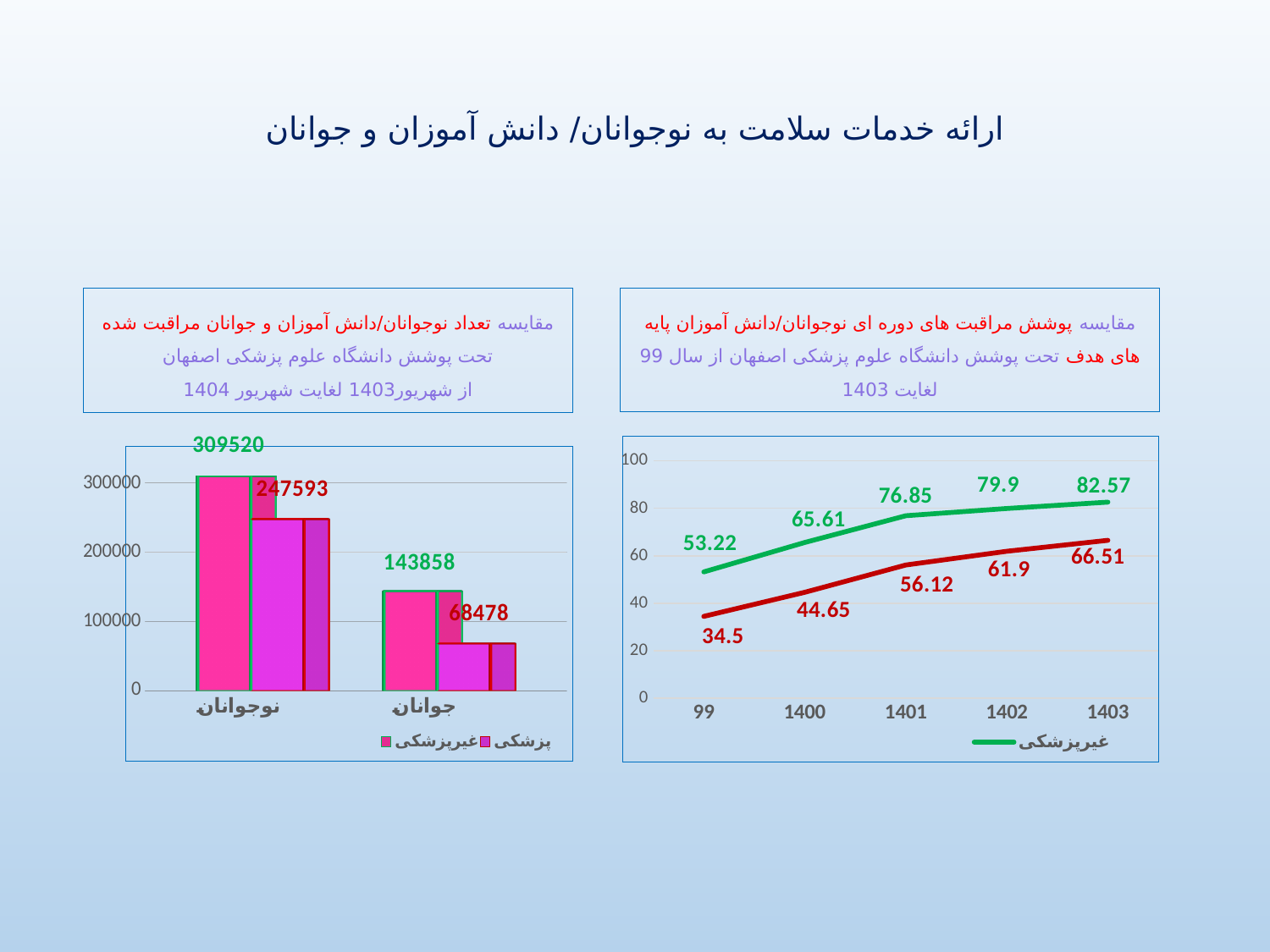

ارائه خدمات سلامت به نوجوانان/ دانش آموزان و جوانان
# مقایسه تعداد نوجوانان/دانش آموزان و جوانان مراقبت شده تحت پوشش دانشگاه علوم پزشکی اصفهان از شهریور1403 لغایت شهریور 1404
مقایسه پوشش مراقبت های دوره ای نوجوانان/دانش آموزان پایه های هدف تحت پوشش دانشگاه علوم پزشکی اصفهان از سال 99 لغایت 1403

[unsupported chart]

### Chart

| Category | غیرپزشکی | پزشکی |
|---|---|---|
| 99 | 53.22 | 34.5 |
| 1400 | 65.61 | 44.65 |
| 1401 | 76.85 | 56.12 |
| 1402 | 79.9 | 61.9 |
| 1403 | 82.57 | 66.51 |